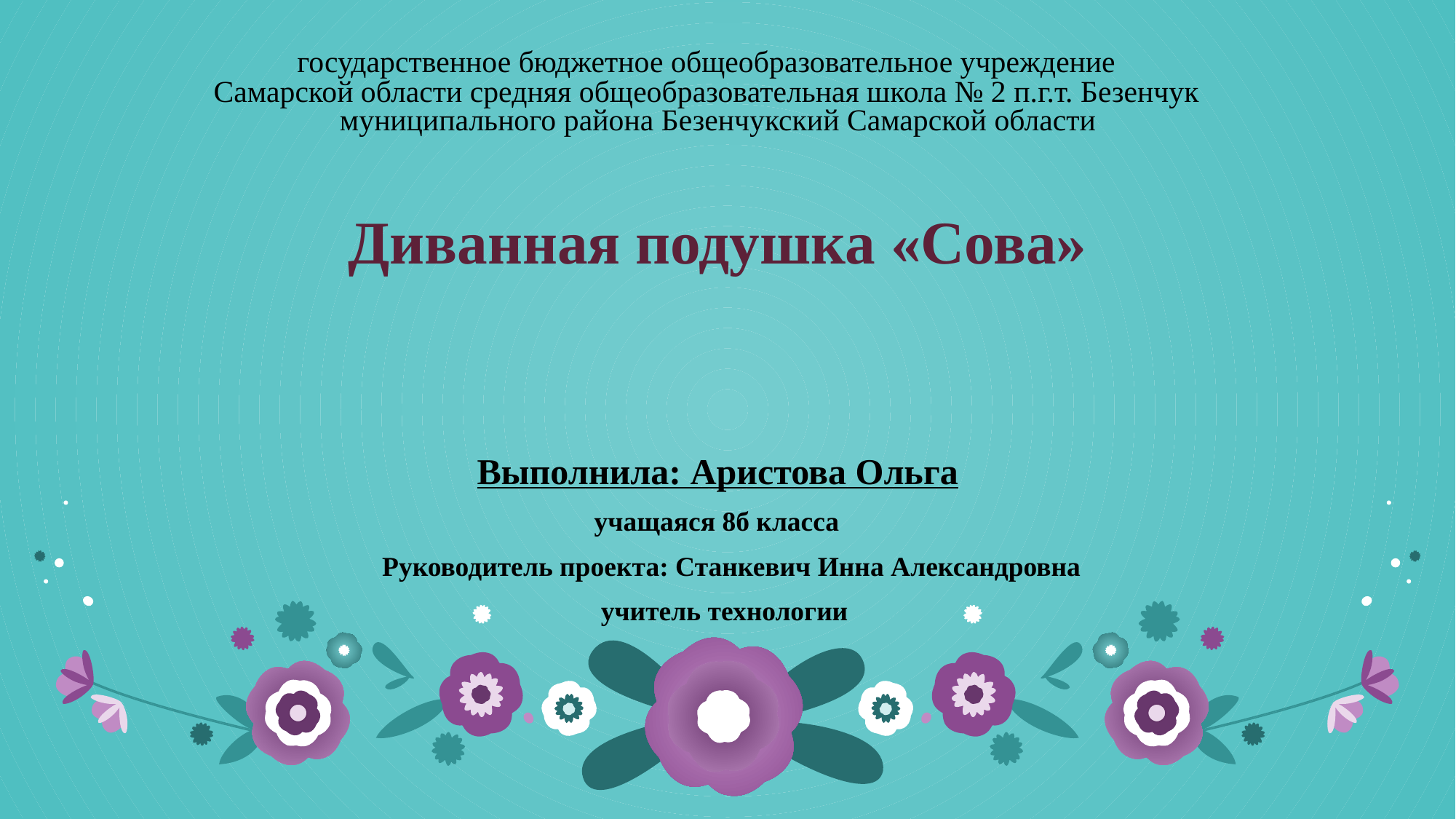

# государственное бюджетное общеобразовательное учреждение Самарской области средняя общеобразовательная школа № 2 п.г.т. Безенчук муниципального района Безенчукский Самарской области

Диванная подушка «Сова»

Выполнила: Аристова Ольга
  учащаяся 8б класса
    Руководитель проекта: Станкевич Инна Александровна
  учитель технологии